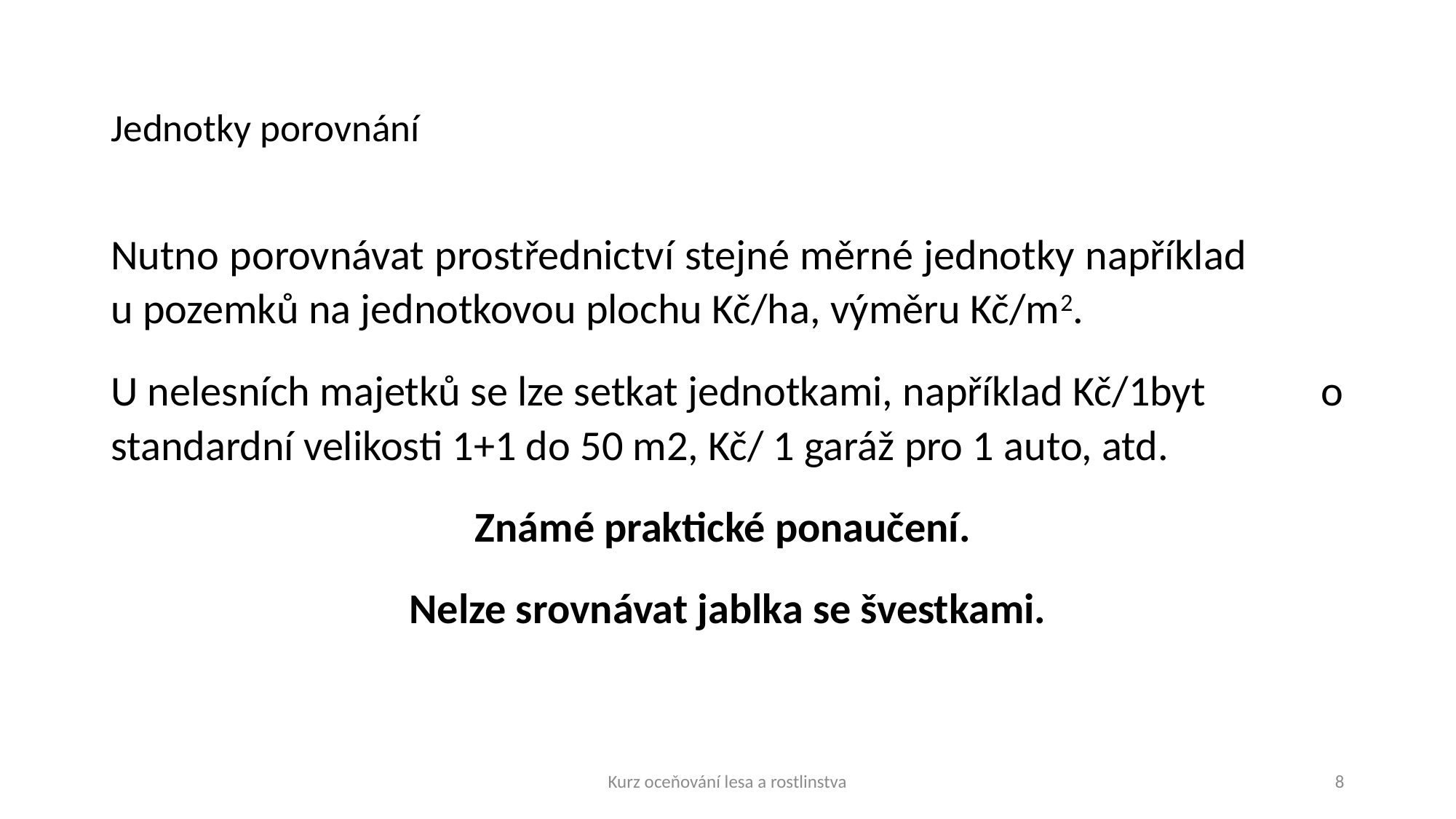

# Jednotky porovnání
Nutno porovnávat prostřednictví stejné měrné jednotky například          u pozemků na jednotkovou plochu Kč/ha, výměru Kč/m2.
U nelesních majetků se lze setkat jednotkami, například Kč/1byt            o standardní velikosti 1+1 do 50 m2, Kč/ 1 garáž pro 1 auto, atd.
Známé praktické ponaučení.
Nelze srovnávat jablka se švestkami.

Kurz oceňování lesa a rostlinstva
8